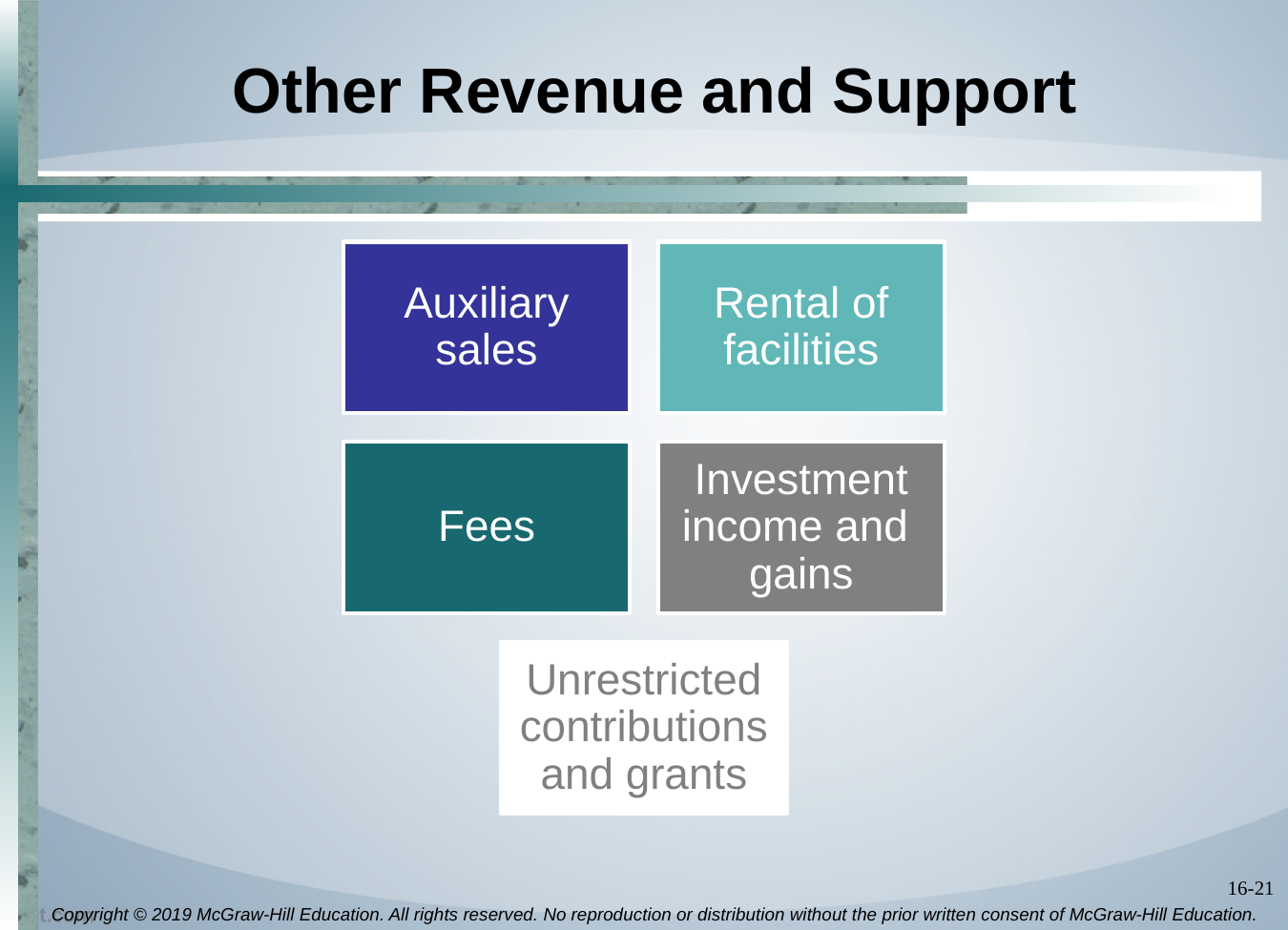

# Other Revenue and Support
Auxiliary sales
Rental of facilities
Fees
Investment income and  gains
Unrestricted contributions and grants